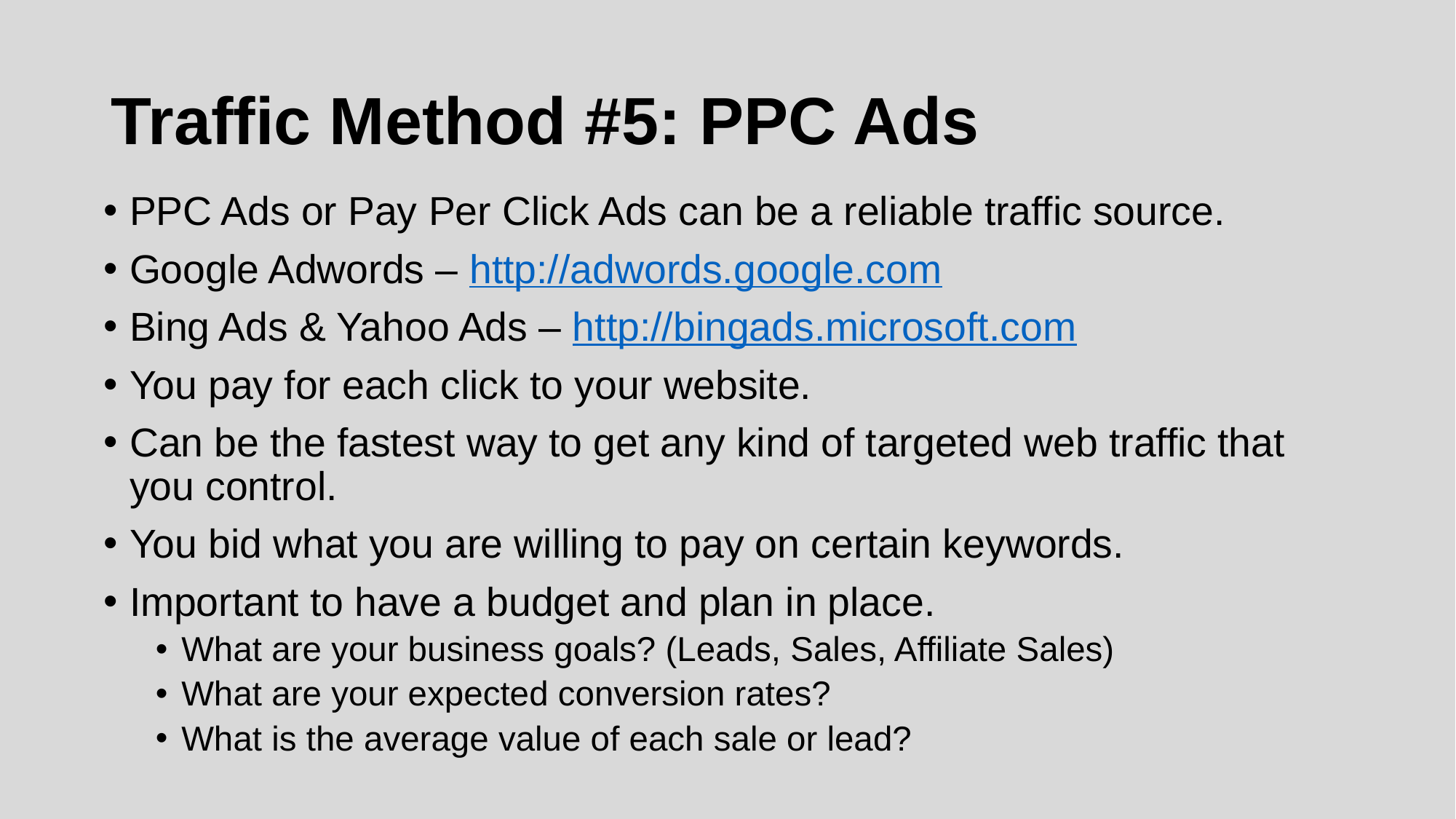

# Traffic Method #5: PPC Ads
PPC Ads or Pay Per Click Ads can be a reliable traffic source.
Google Adwords – http://adwords.google.com
Bing Ads & Yahoo Ads – http://bingads.microsoft.com
You pay for each click to your website.
Can be the fastest way to get any kind of targeted web traffic that you control.
You bid what you are willing to pay on certain keywords.
Important to have a budget and plan in place.
What are your business goals? (Leads, Sales, Affiliate Sales)
What are your expected conversion rates?
What is the average value of each sale or lead?